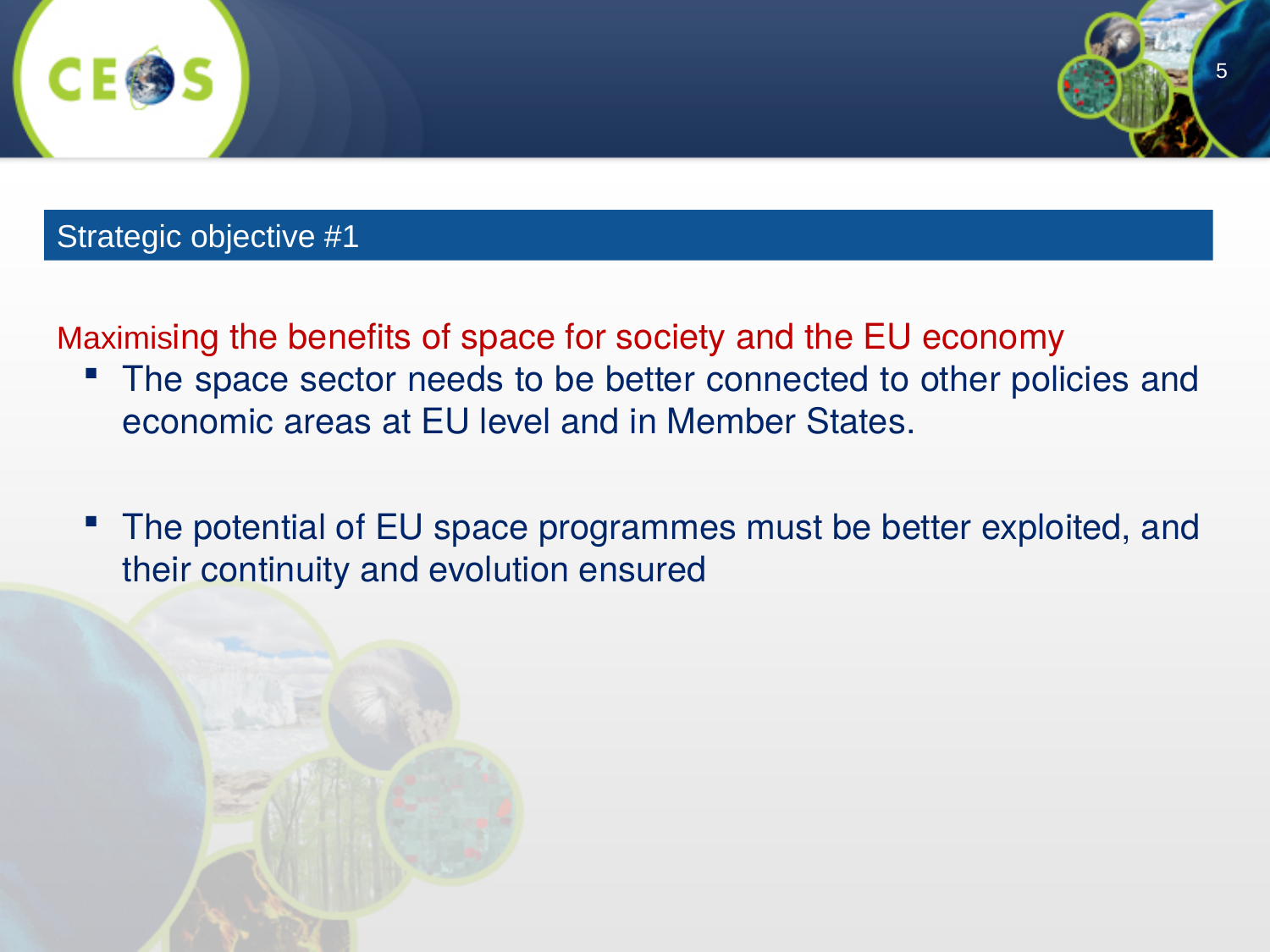

Strategic objective #1
Maximising the benefits of space for society and the EU economy
The space sector needs to be better connected to other policies and economic areas at EU level and in Member States.

The potential of EU space programmes must be better exploited, and their continuity and evolution ensured